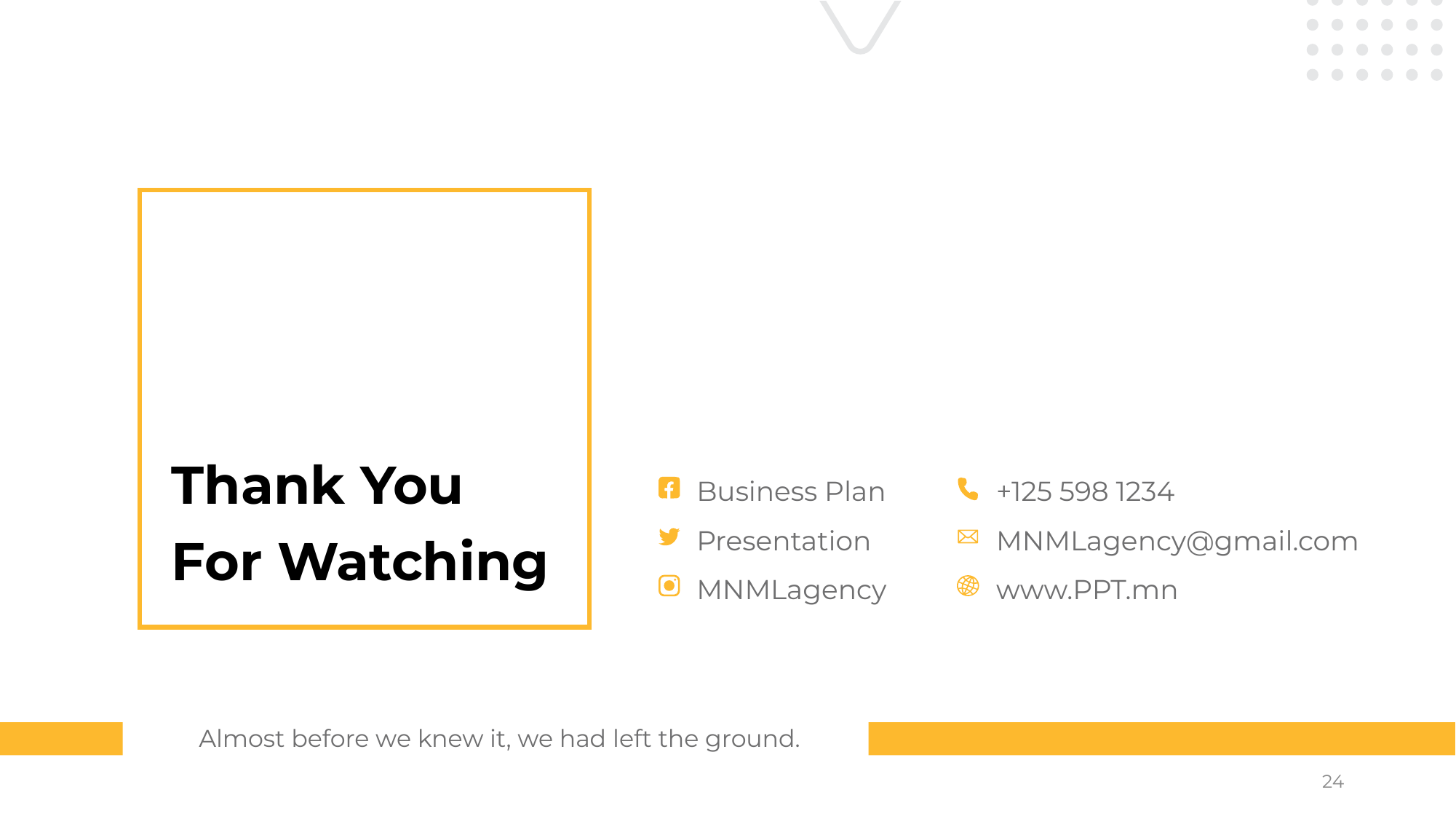

# Thank You For Watching
Business Plan
Presentation
MNMLagency
+125 598 1234
MNMLagency@gmail.com
www.PPT.mn

Almost before we knew it, we had left the ground.